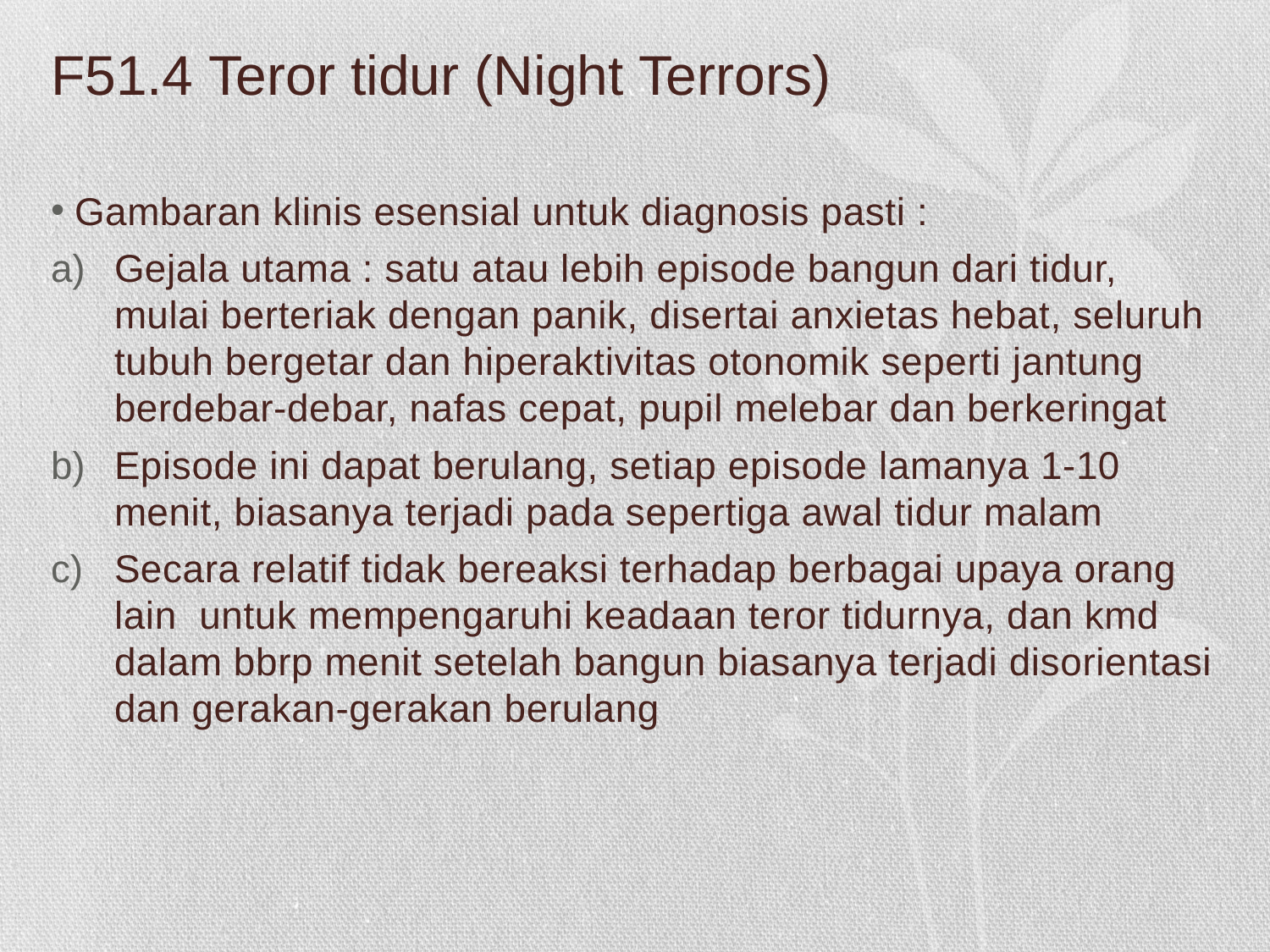

# F51.4 Teror tidur (Night Terrors)
Gambaran klinis esensial untuk diagnosis pasti :
Gejala utama : satu atau lebih episode bangun dari tidur, mulai berteriak dengan panik, disertai anxietas hebat, seluruh tubuh bergetar dan hiperaktivitas otonomik seperti jantung berdebar-debar, nafas cepat, pupil melebar dan berkeringat
Episode ini dapat berulang, setiap episode lamanya 1-10 menit, biasanya terjadi pada sepertiga awal tidur malam
Secara relatif tidak bereaksi terhadap berbagai upaya orang lain  untuk mempengaruhi keadaan teror tidurnya, dan kmd dalam bbrp menit setelah bangun biasanya terjadi disorientasi dan gerakan-gerakan berulang